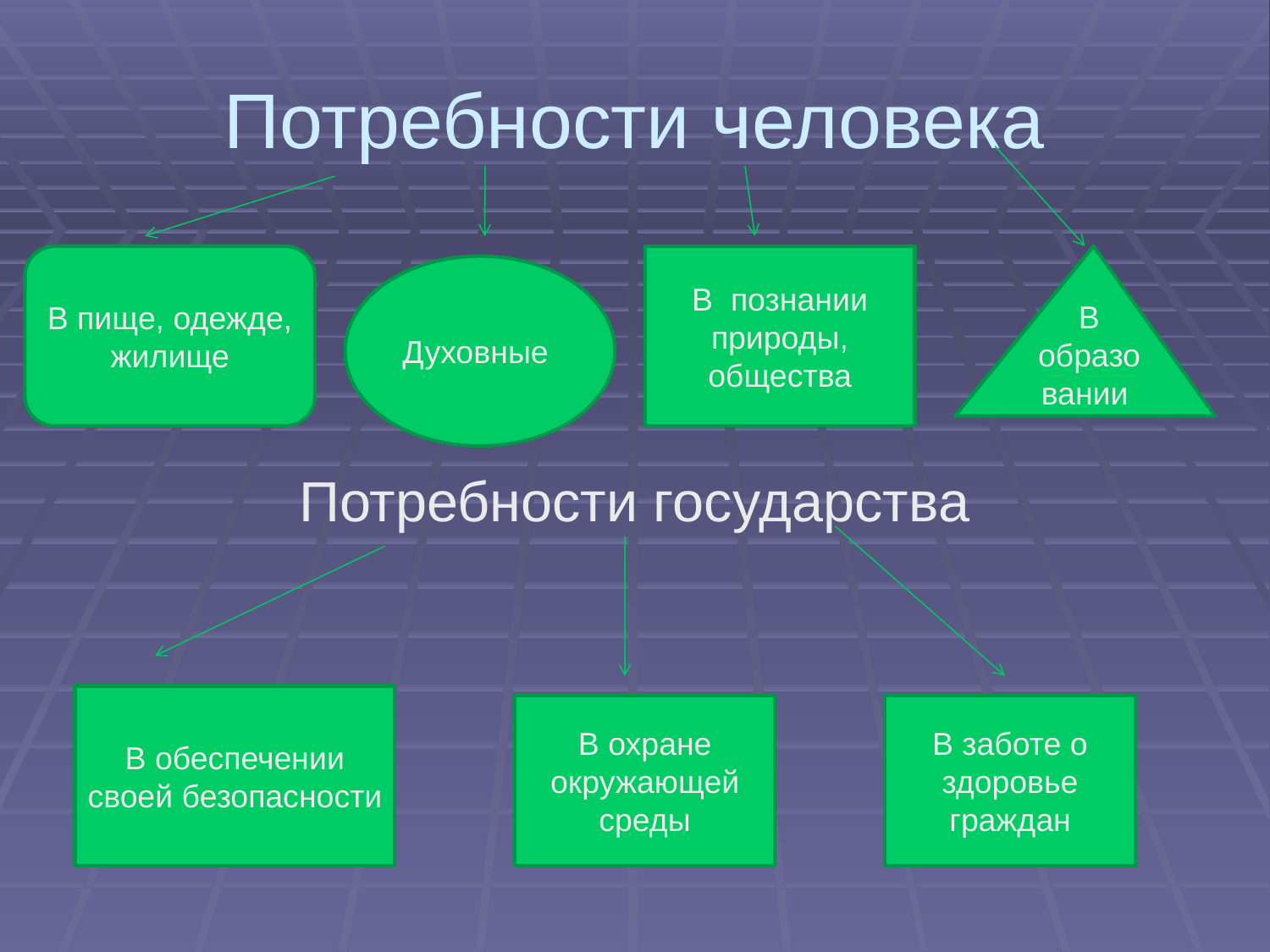

# Потребности человека

Потребности государства
В пище, одежде, жилище
В  познании природы, общества
В образовании

Духовные
В обеспечении своей безопасности
В охране окружающей среды
В заботе о здоровье граждан